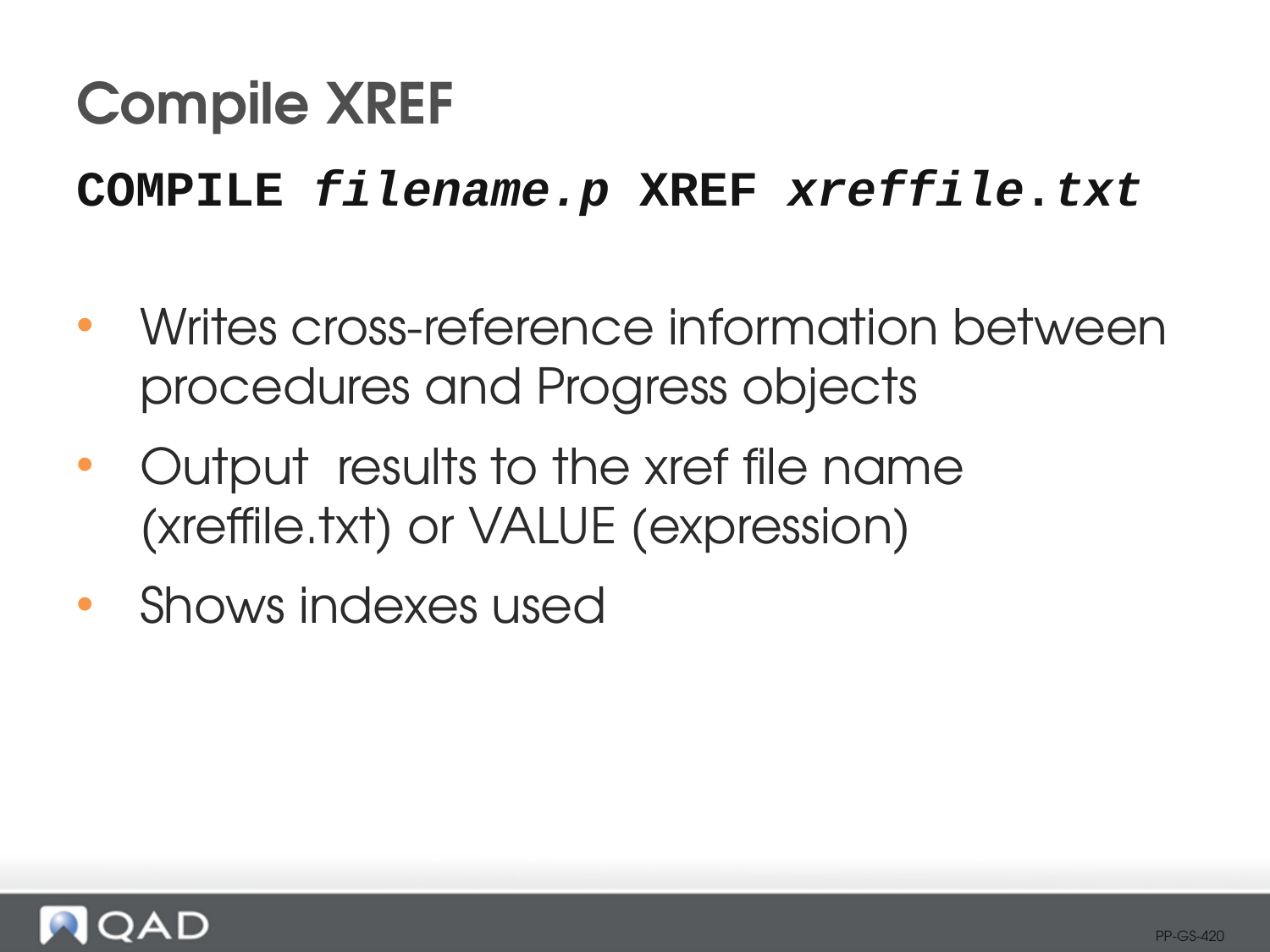

# Compile XREF
COMPILE filename.p XREF xreffile.txt

Writes cross-reference information between procedures and Progress objects
Output  results to the xref file name (xreffile.txt) or VALUE (expression)
Shows indexes used

PP-GS-420